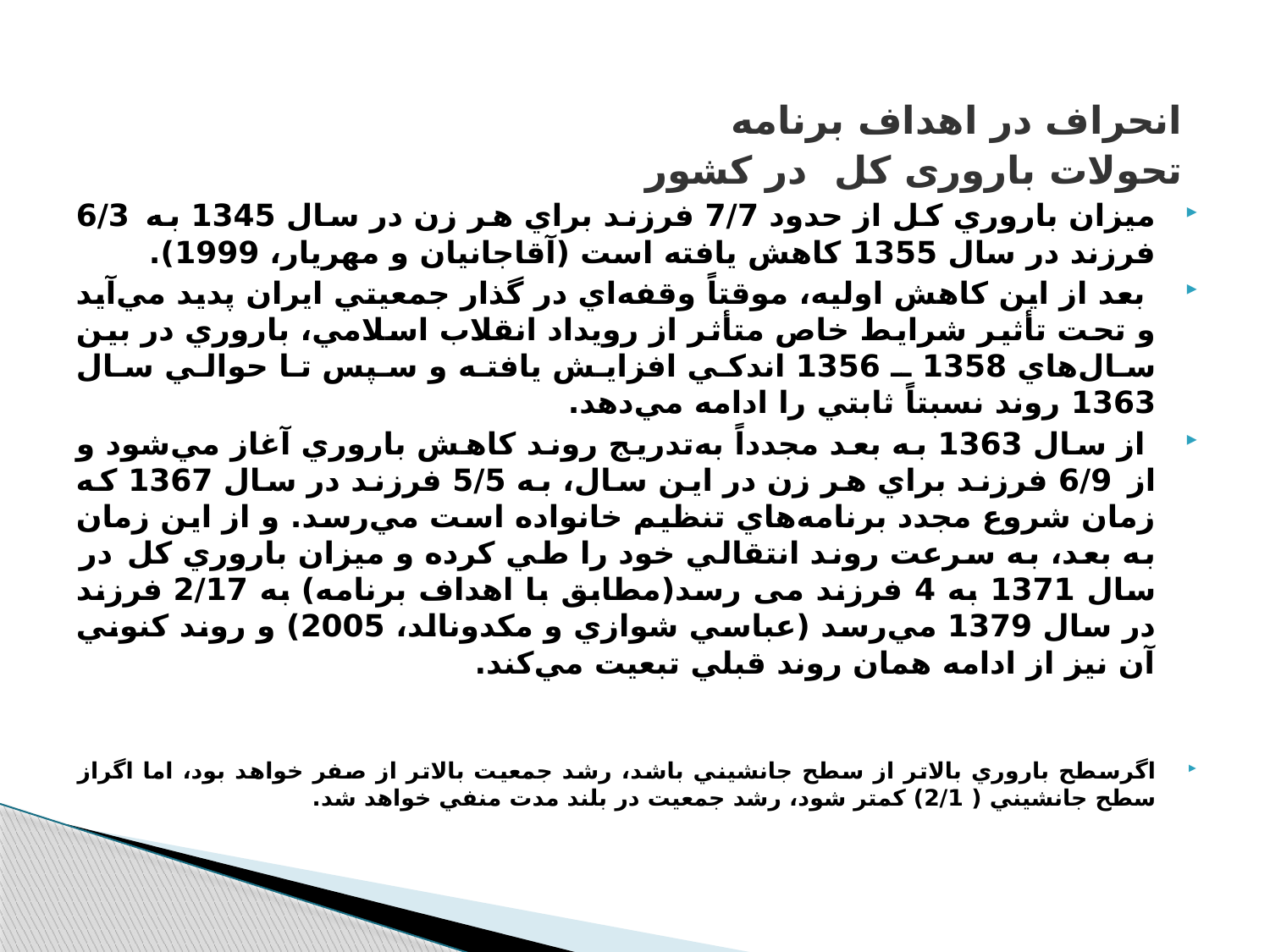

انحراف در اهداف برنامه
تحولات باروری کل  در کشور
ميزان باروري كل از حدود 7/7 فرزند براي هر زن در سال 1345 به 6/3 فرزند در سال 1355 كاهش يافته است (آقاجانيان و مهريار، 1999).
 بعد از اين كاهش اوليه، موقتاً وقفه‌اي در گذار جمعيتي ايران پديد مي‌آيد و تحت تأثير شرايط خاص متأثر از رويداد انقلاب اسلامي، باروري در بين سال‌هاي 1358 ـ 1356 اندكي افزايش يافته و سپس تا حوالي سال 1363 روند نسبتاً ثابتي را ادامه مي‌دهد.
 از سال 1363 به بعد مجدداً به‌تدريج روند كاهش باروري آغاز مي‌شود و از 6/9 فرزند براي هر زن در اين سال، به 5/5 فرزند در سال 1367 كه زمان شروع مجدد برنامه‌هاي تنظيم خانواده است مي‌رسد. و از اين زمان به بعد، به سرعت روند انتقالي خود را طي كرده و ميزان باروري كل در سال 1371 به 4 فرزند می رسد(مطابق با اهداف برنامه) به 2/17 فرزند در سال 1379 مي‌رسد (عباسي شوازي و مكدونالد، 2005) و روند كنوني آن نيز از ادامه همان روند قبلي تبعيت مي‌كند.

اگرسطح باروري بالاتر از سطح جانشيني باشد، رشد جمعيت بالاتر از صفر خواهد بود، اما اگراز سطح جانشيني ( 2/1) كمتر شود، رشد جمعيت در بلند مدت منفي خواهد شد.